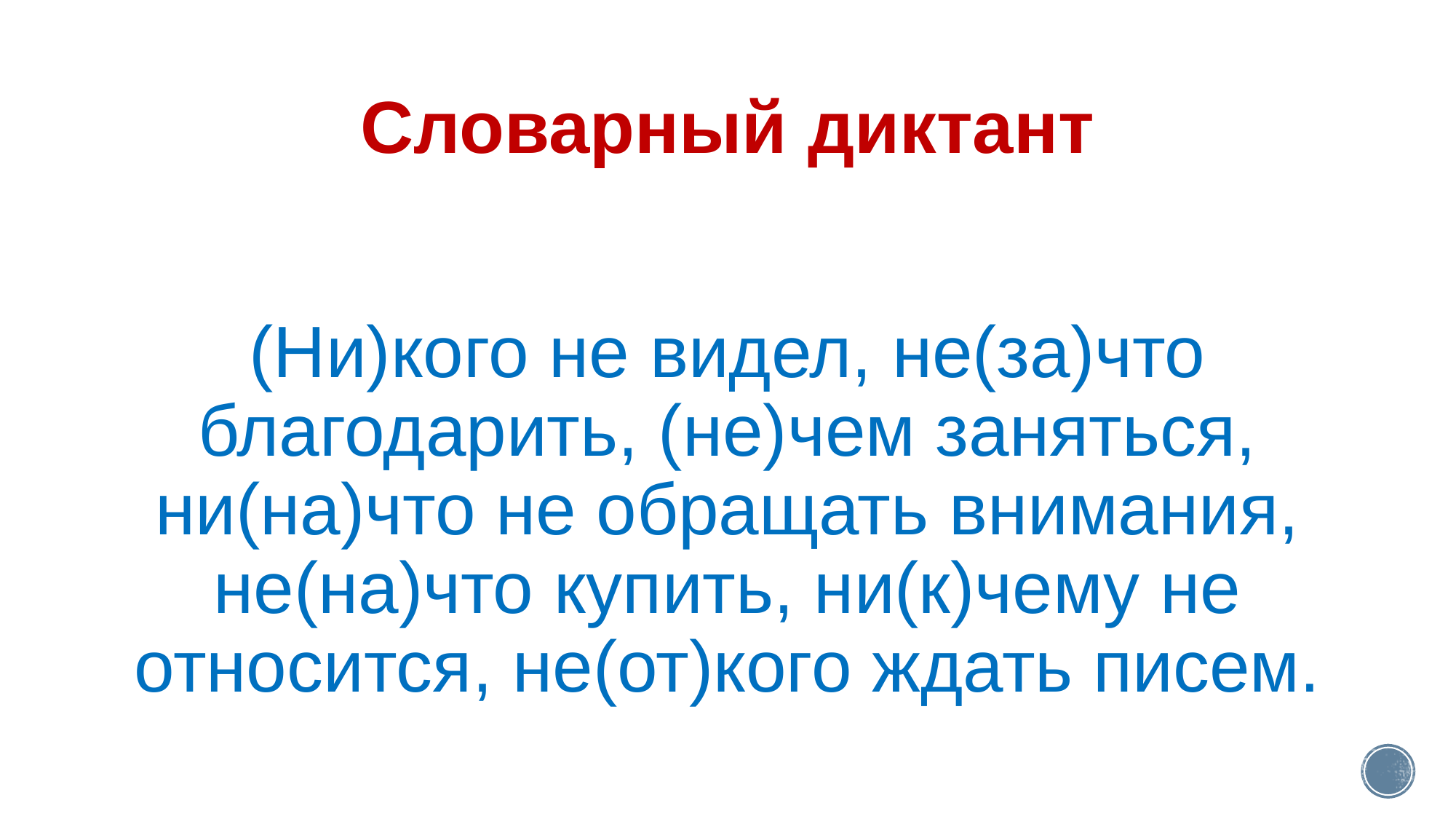

# Словарный диктант
(Ни)кого не видел, не(за)что благодарить, (не)чем заняться, ни(на)что не обращать внимания, не(на)что купить, ни(к)чему не относится, не(от)кого ждать писем.